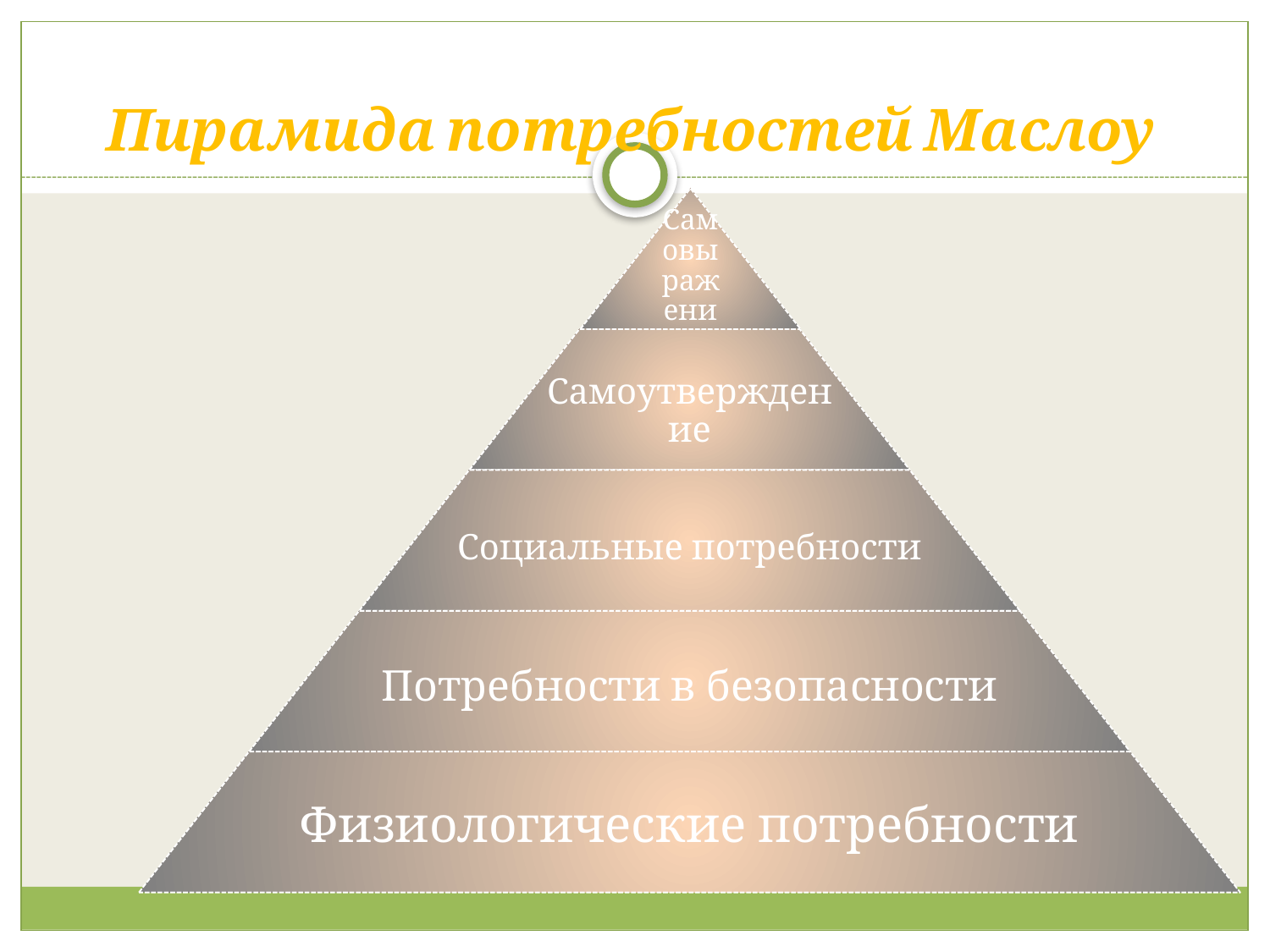

# Пирамида потребностей Маслоу
Самовыражение
Самоутверждение
Социальные потребности
Потребности в безопасности
Физиологические потребности